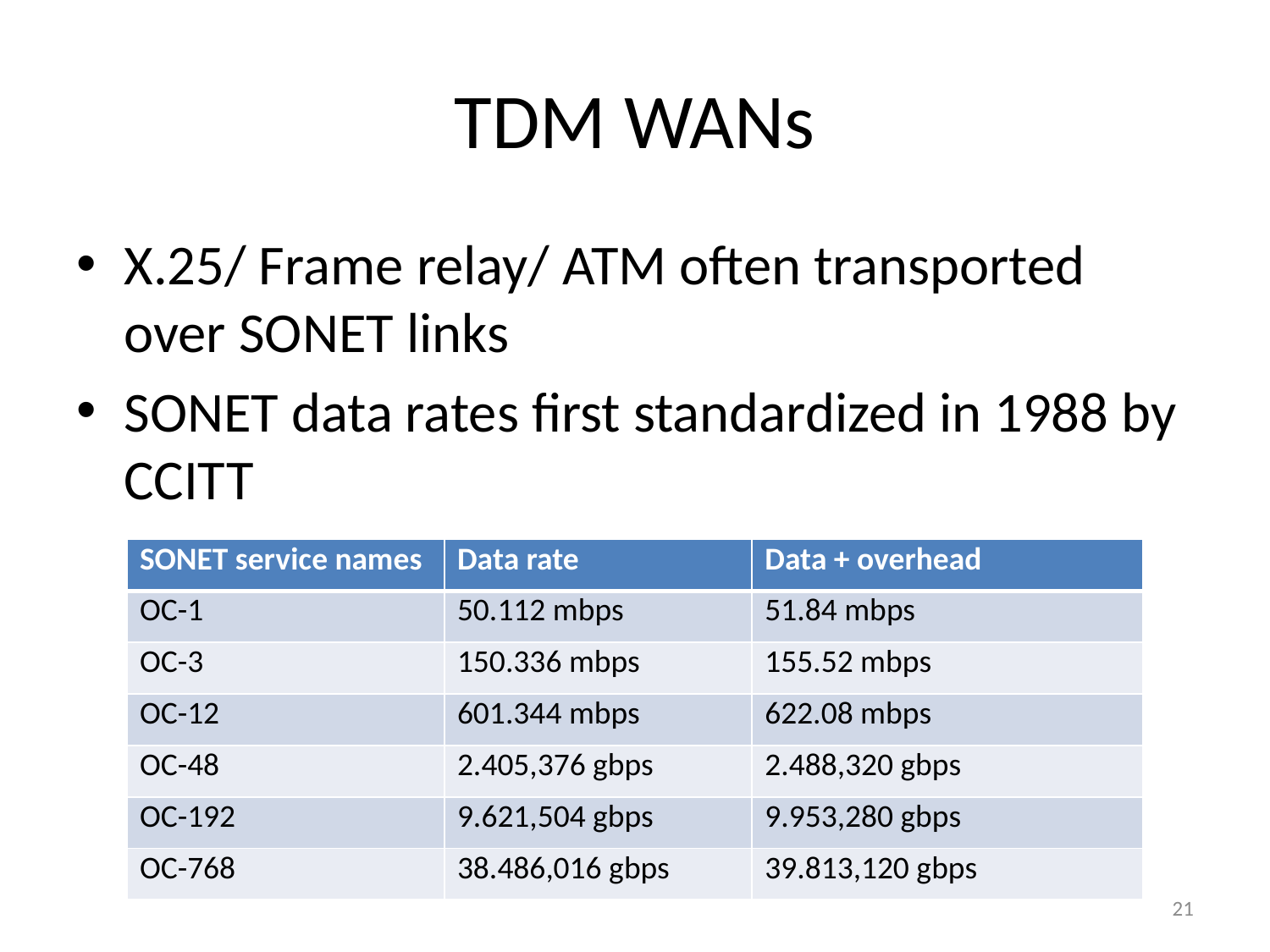

# TDM WANs
X.25/ Frame relay/ ATM often transported over SONET links
SONET data rates first standardized in 1988 by CCITT
| SONET service names | Data rate | Data + overhead |
| --- | --- | --- |
| OC-1 | 50.112 mbps | 51.84 mbps |
| OC-3 | 150.336 mbps | 155.52 mbps |
| OC-12 | 601.344 mbps | 622.08 mbps |
| OC-48 | 2.405,376 gbps | 2.488,320 gbps |
| OC-192 | 9.621,504 gbps | 9.953,280 gbps |
| OC-768 | 38.486,016 gbps | 39.813,120 gbps |
21